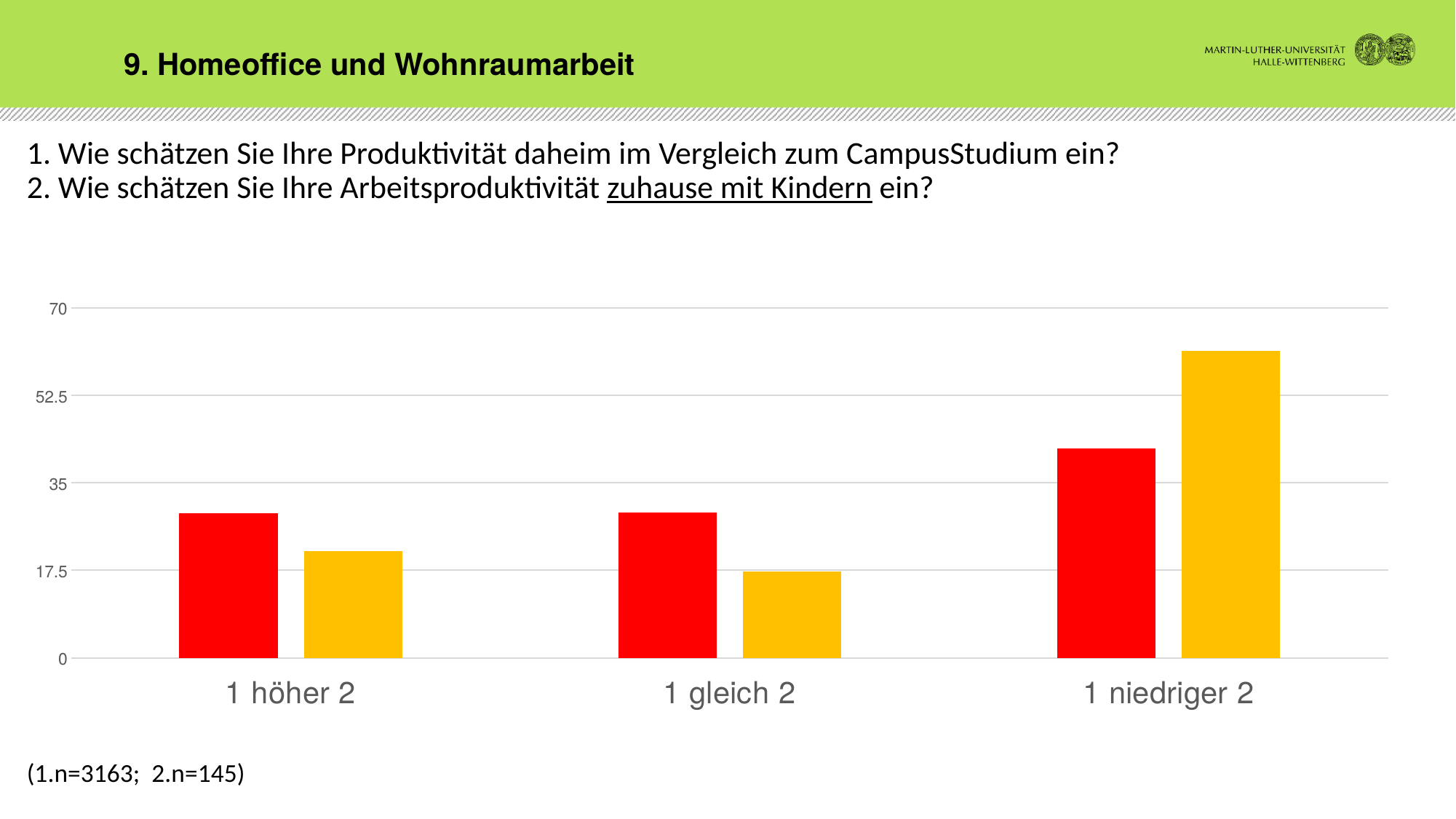

9. Homeoffice und Wohnraumarbeit
# 1. Wie schätzen Sie Ihre Produktivität daheim im Vergleich zum CampusStudium ein? 2. Wie schätzen Sie Ihre Arbeitsproduktivität zuhause mit Kindern ein?

(1.n=3163;  2.n=145)

### Chart

| Category | 1 | 2 |
|---|---|---|
| 1 höher 2 | 28.9 | 21.3 |
| 1 gleich 2 | 29.1 | 17.2 |
| 1 niedriger 2 | 41.9 | 61.3 |